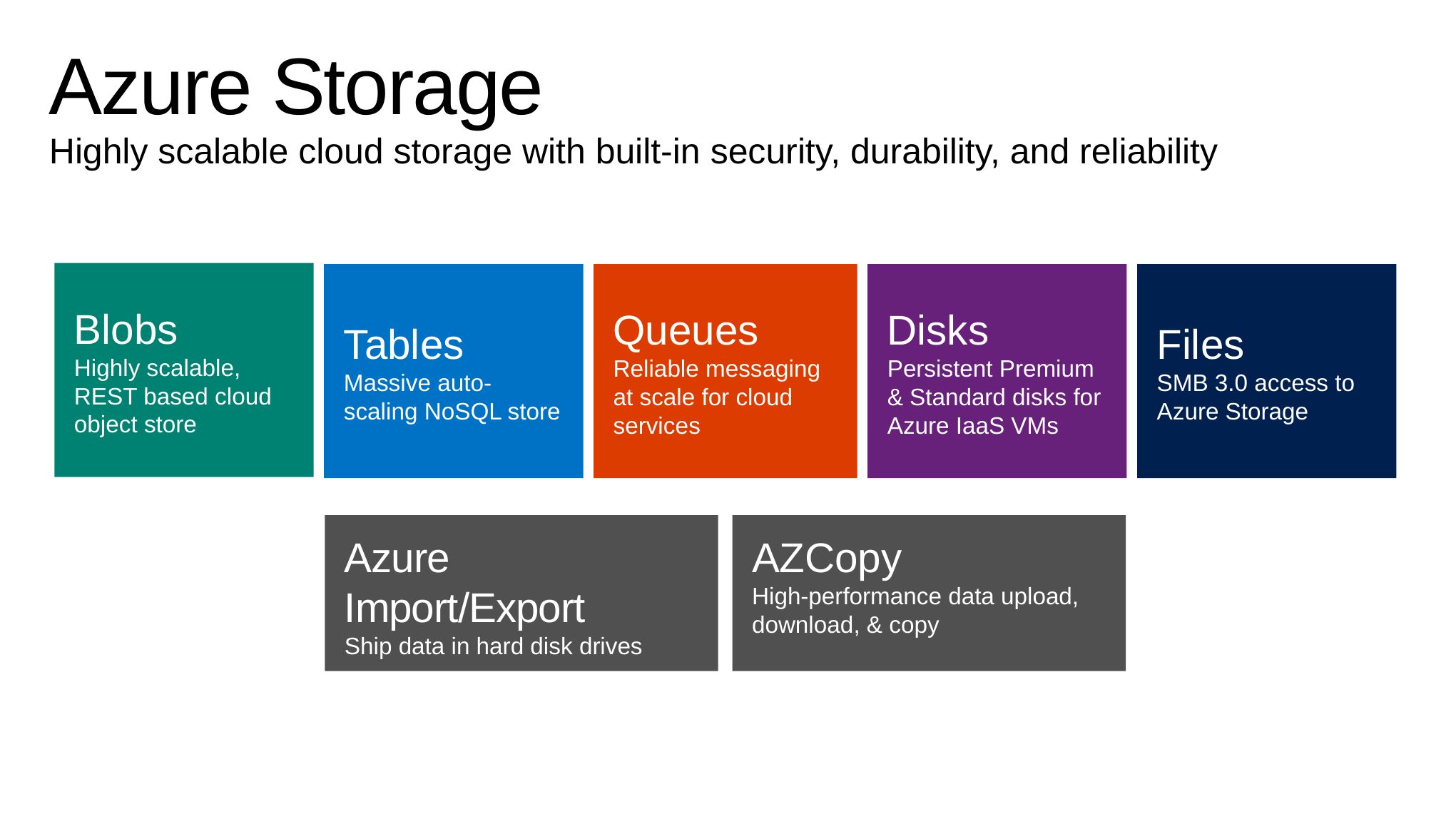

# Azure Storage
Highly scalable cloud storage with built-in security, durability, and reliability

Blobs
Highly scalable, REST based cloud object store
Tables
Massive auto-scaling NoSQL store
Queues
Reliable messaging at scale for cloud services
Disks
Persistent Premium & Standard disks for Azure IaaS VMs
Files
SMB 3.0 access to Azure Storage

Azure Import/Export
Ship data in hard disk drives
AZCopy
High-performance data upload, download, & copy